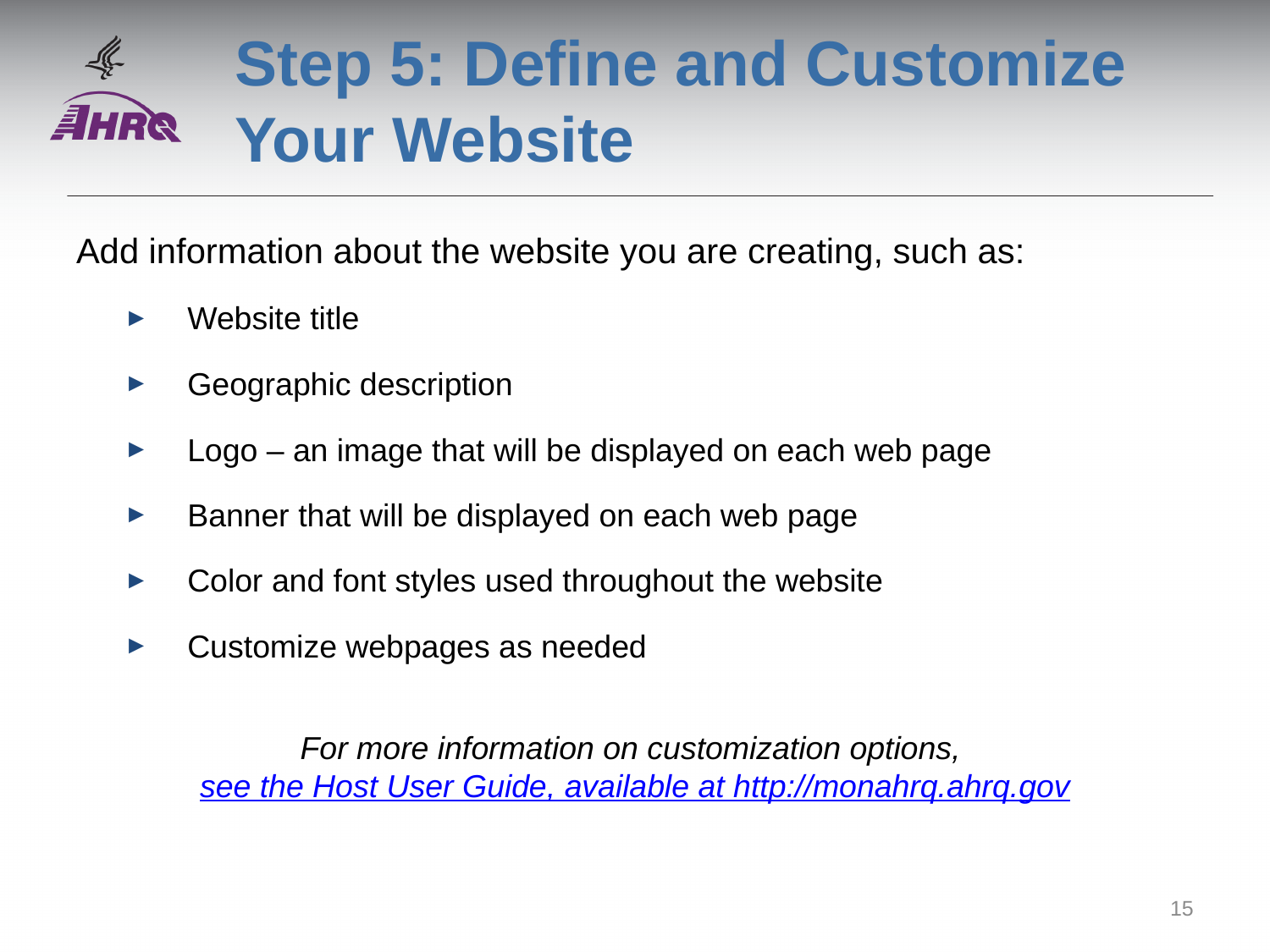

# Step 5: Define and Customize Your Website
Add information about the website you are creating, such as:
Website title
Geographic description
Logo – an image that will be displayed on each web page
Banner that will be displayed on each web page
Color and font styles used throughout the website
Customize webpages as needed
For more information on customization options, see the Host User Guide, available at http://monahrq.ahrq.gov
15